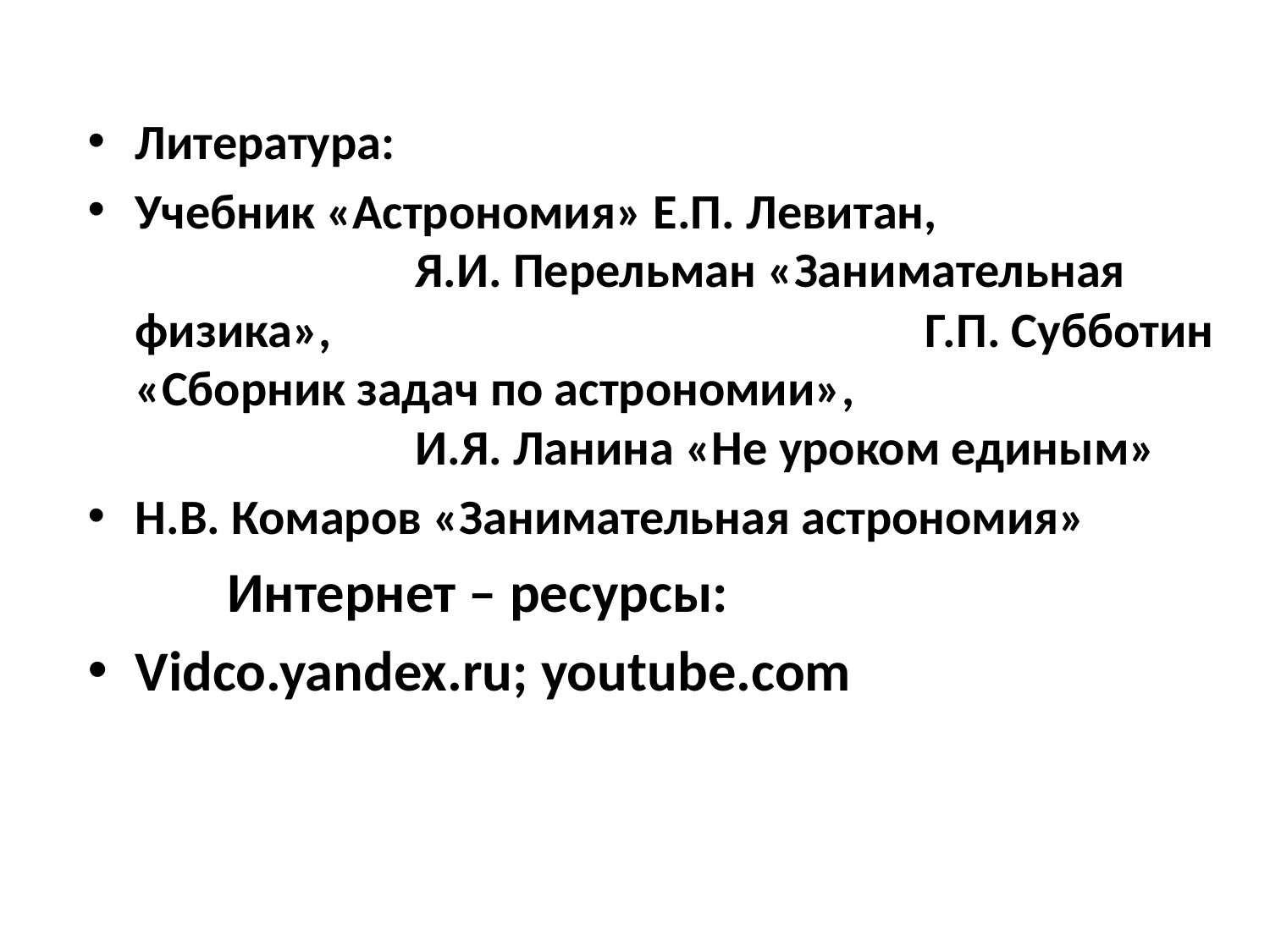

#

Литература:
Учебник «Астрономия» Е.П. Левитан,                                                             Я.И. Перельман «Занимательная физика»,                                                     Г.П. Субботин «Сборник задач по астрономии»,                                                                    И.Я. Ланина «Не уроком единым»
Н.В. Комаров «Занимательная астрономия»
           Интернет – ресурсы:
Vidco.yandex.ru; youtube.com